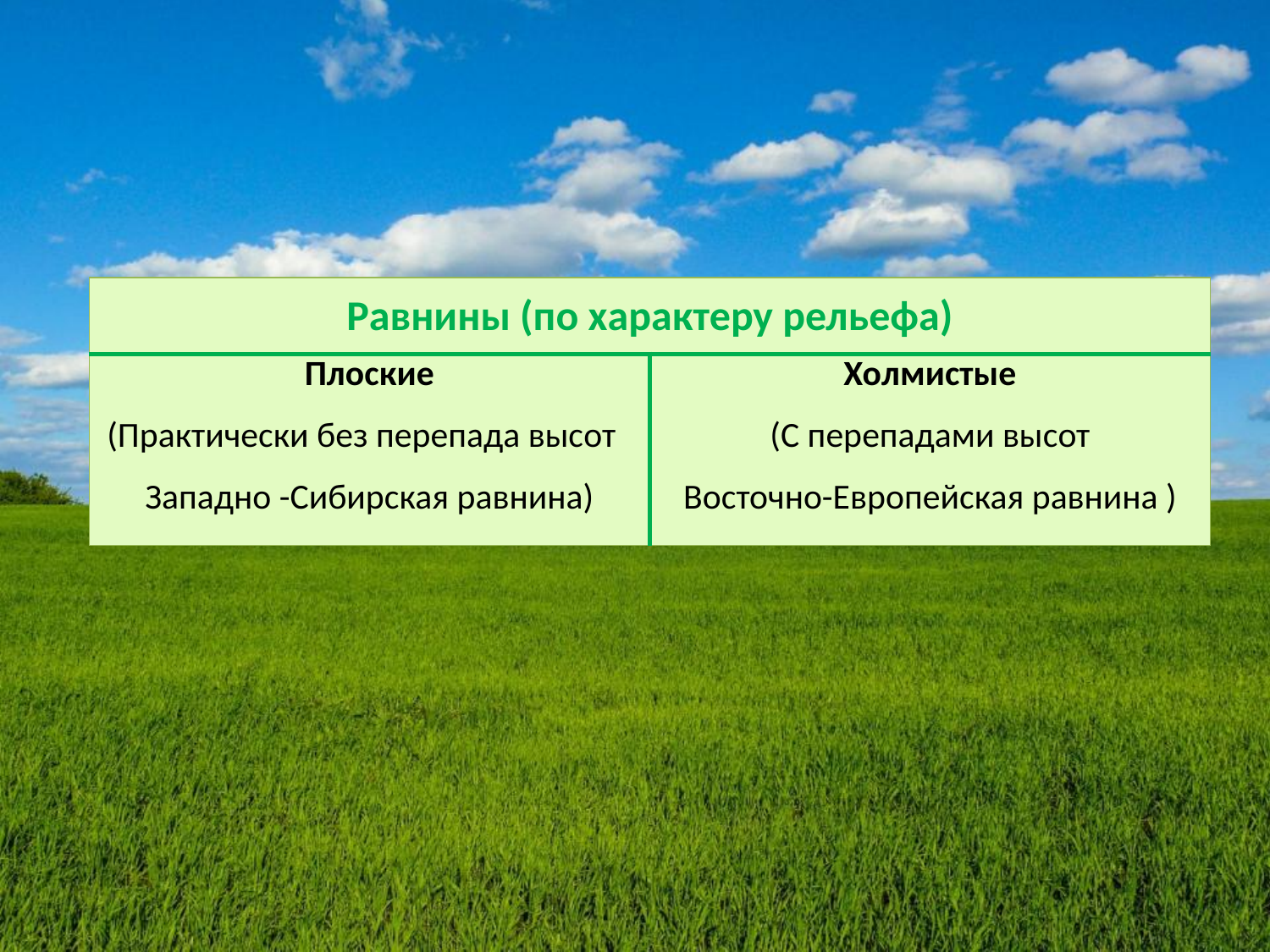

|  |
| --- |
| Равнины (по характеру рельефа) |  |
| --- | --- |
| Плоские (Практически без перепада высот Западно -Сибирская равнина) | Холмистые (С перепадами высот Восточно-Европейская равнина ) |